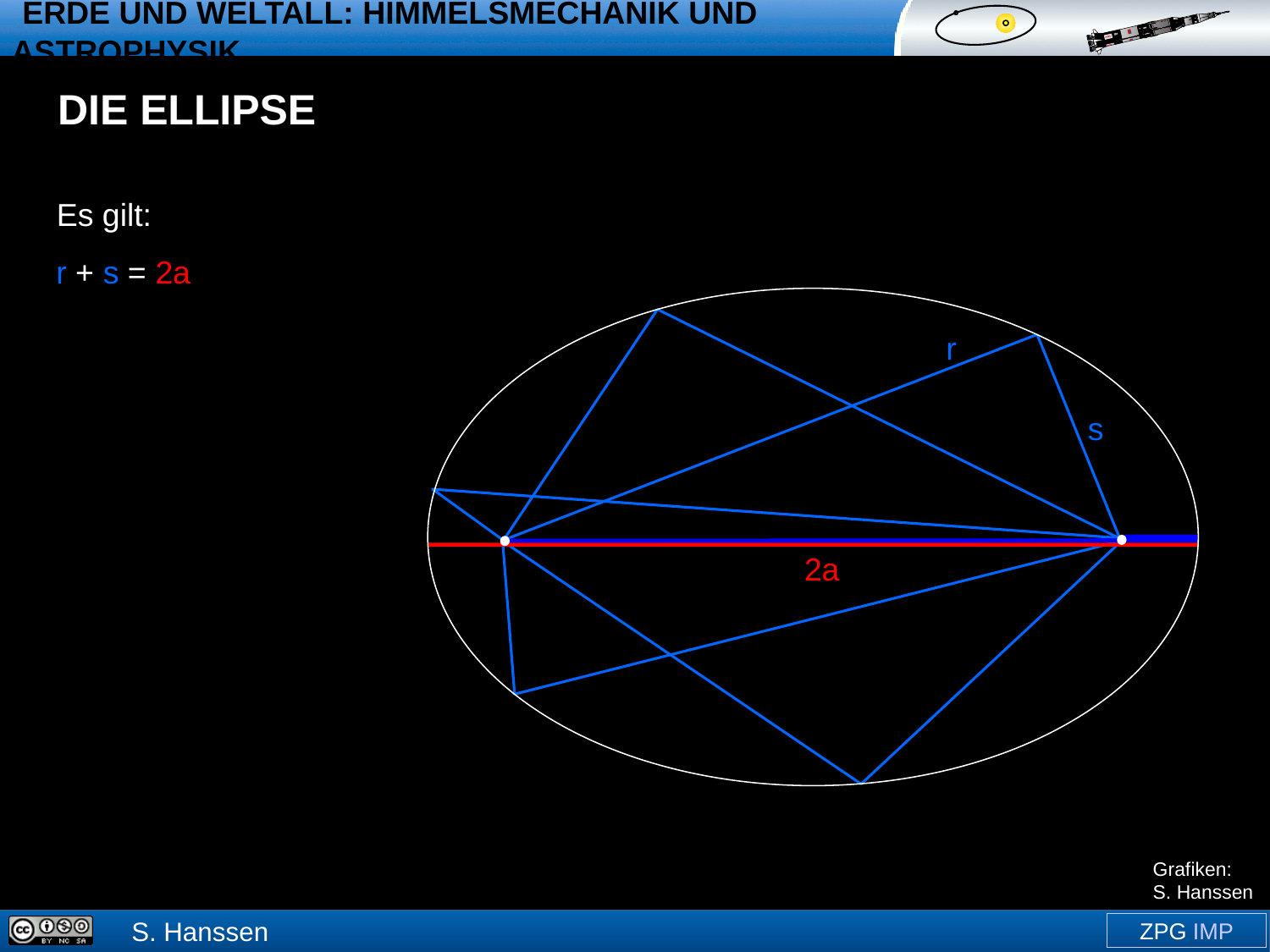

2. Kepler-Gesetz
Die Ellipse
Es gilt:
r + s = 2a

r

s

2a

Grafiken:
S. Hanssen